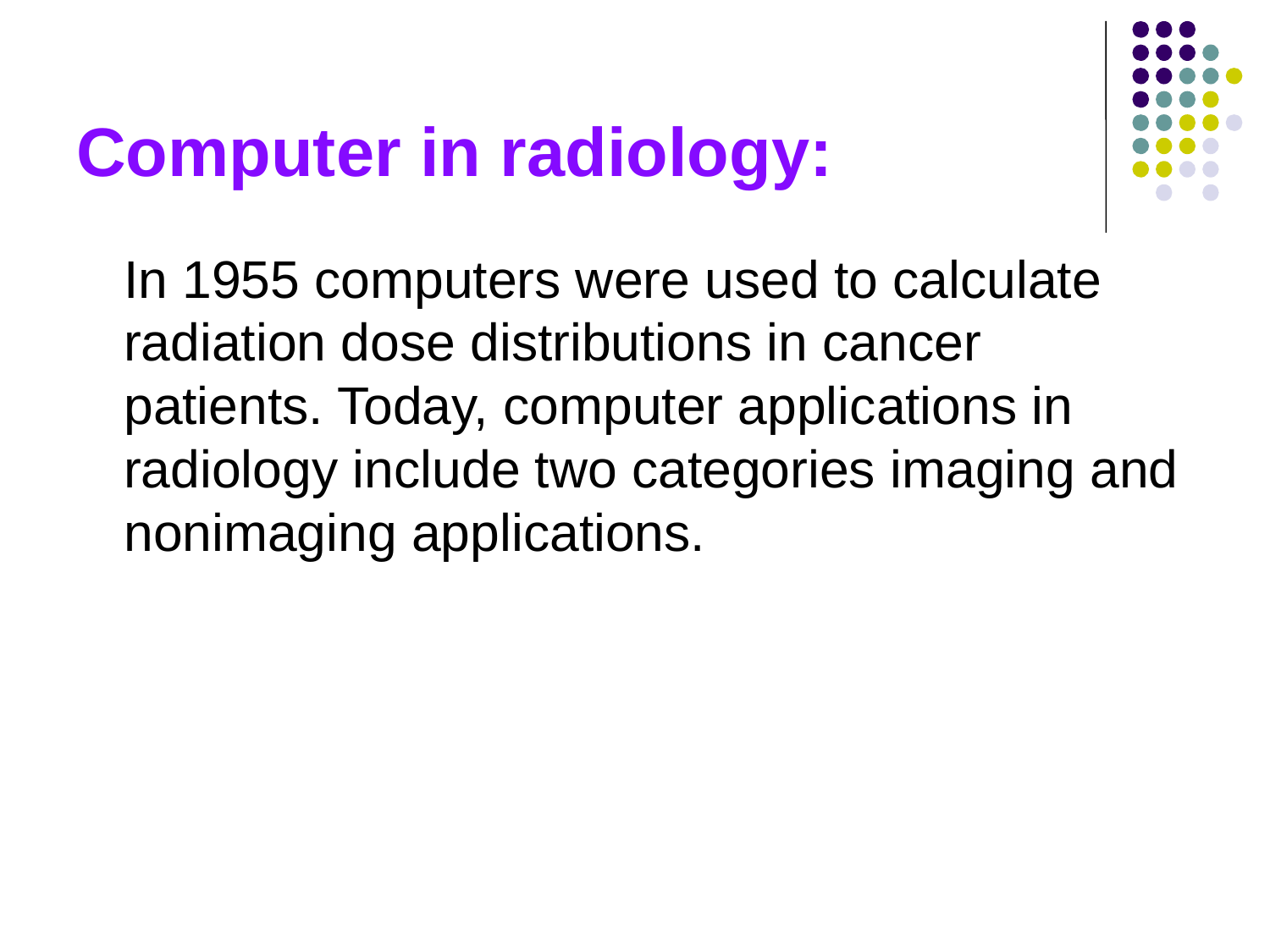

# Computer in radiology:
	In 1955 computers were used to calculate radiation dose distributions in cancer patients. Today, computer applications in radiology include two categories imaging and nonimaging applications.